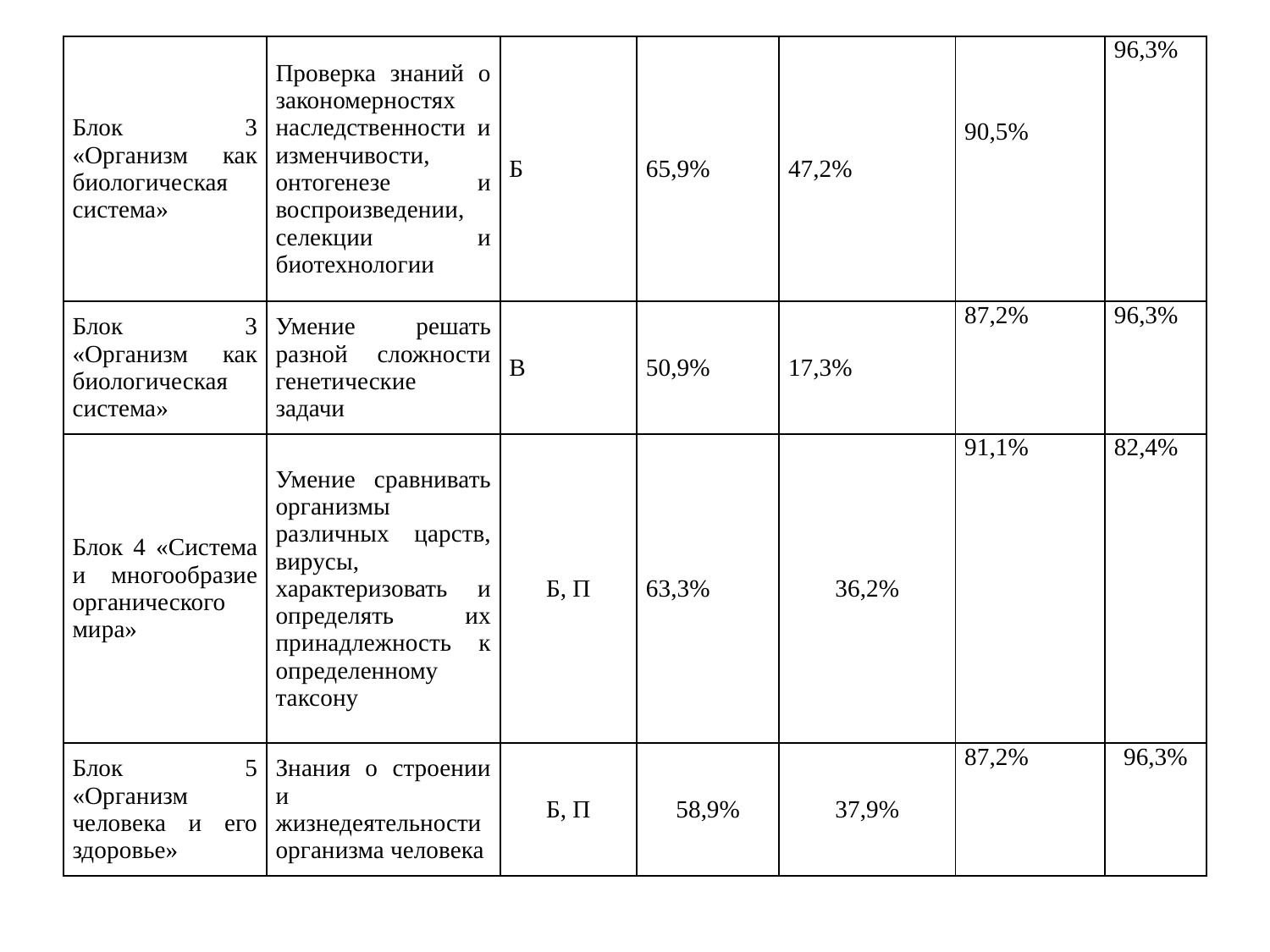

| Блок 3 «Организм как биологическая система» | Проверка знаний о закономерностях наследственности и изменчивости, онтогенезе и воспроизведении, селекции и биотехнологии | Б | 65,9% | 47,2% | 90,5% | 96,3% |
| --- | --- | --- | --- | --- | --- | --- |
| Блок 3 «Организм как биологическая система» | Умение решать разной сложности генетические задачи | В | 50,9% | 17,3% | 87,2% | 96,3% |
| Блок 4 «Система и многообразие органического мира» | Умение сравнивать организмы различных царств, вирусы, характеризовать и определять их принадлежность к определенному таксону | Б, П | 63,3% | 36,2% | 91,1% | 82,4% |
| Блок 5 «Организм человека и его здоровье» | Знания о строении и жизнедеятельности организма человека | Б, П | 58,9% | 37,9% | 87,2% | 96,3% |
#